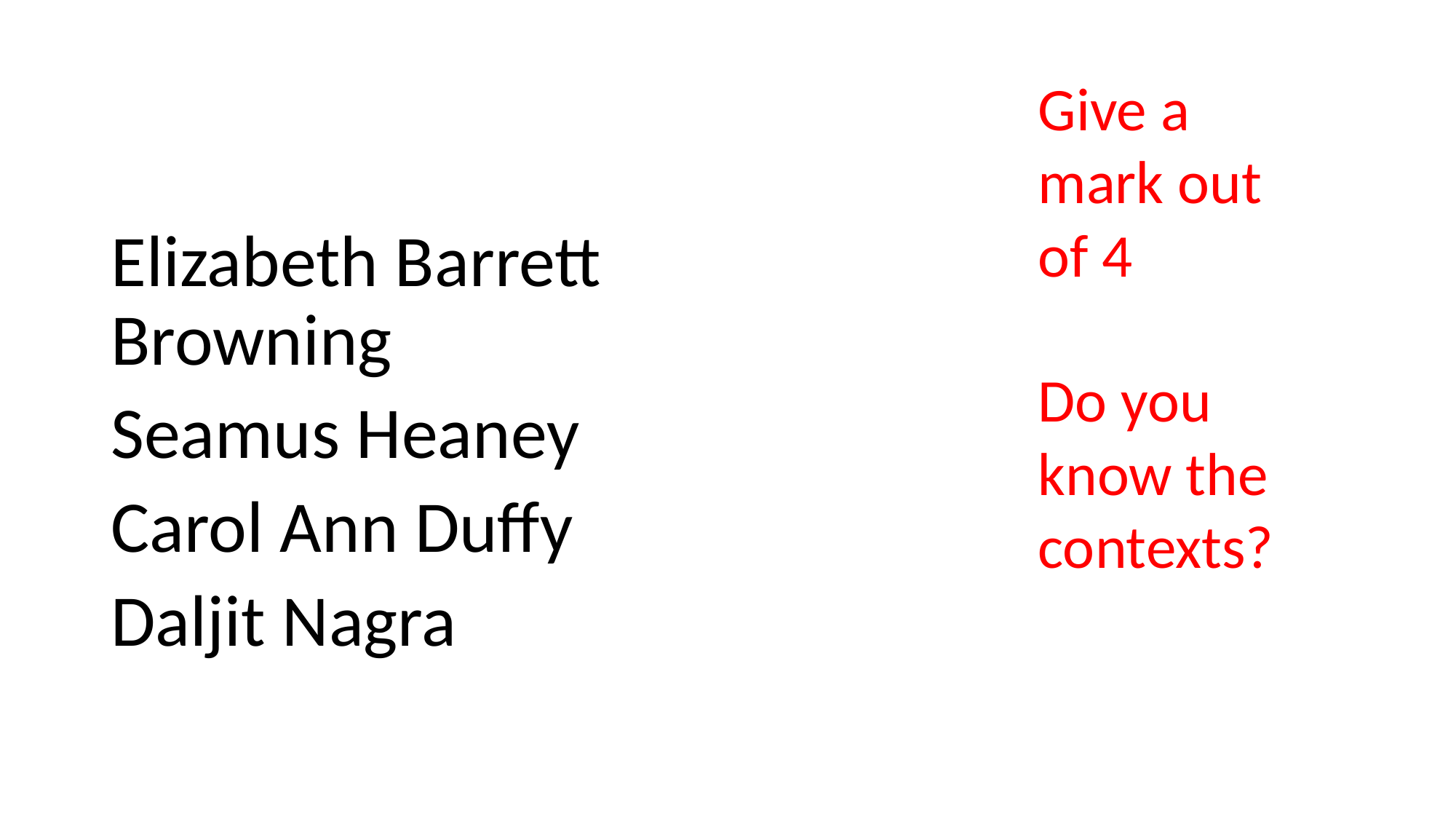

Give a mark out of 4

Do you know the contexts?
Elizabeth Barrett Browning
Seamus Heaney
Carol Ann Duffy
Daljit Nagra